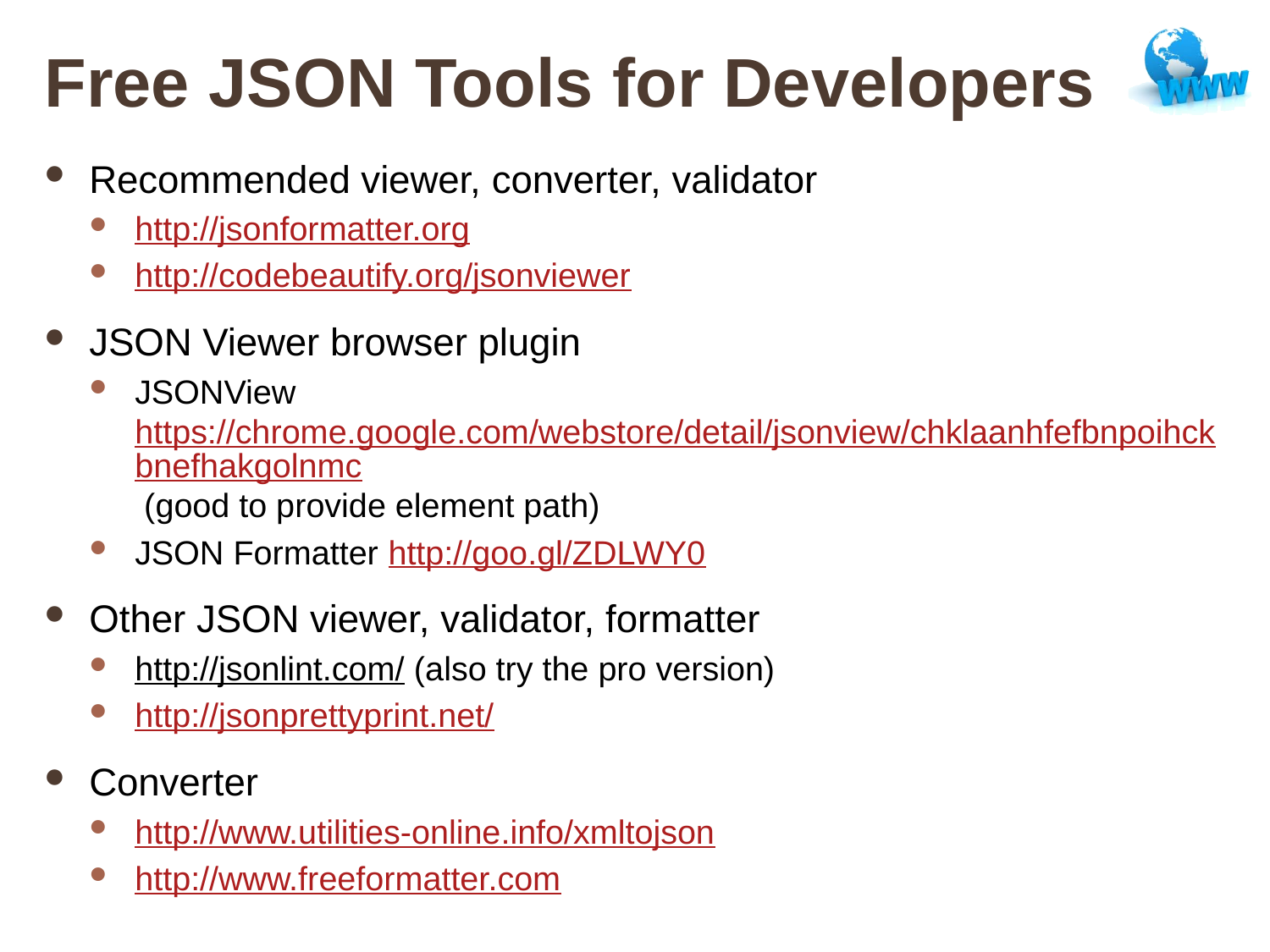

# Free JSON Tools for Developers
Recommended viewer, converter, validator
http://jsonformatter.org
http://codebeautify.org/jsonviewer
JSON Viewer browser plugin
JSONView https://chrome.google.com/webstore/detail/jsonview/chklaanhfefbnpoihckbnefhakgolnmc (good to provide element path)
JSON Formatter http://goo.gl/ZDLWY0
Other JSON viewer, validator, formatter
http://jsonlint.com/ (also try the pro version)
http://jsonprettyprint.net/
Converter
http://www.utilities-online.info/xmltojson
http://www.freeformatter.com